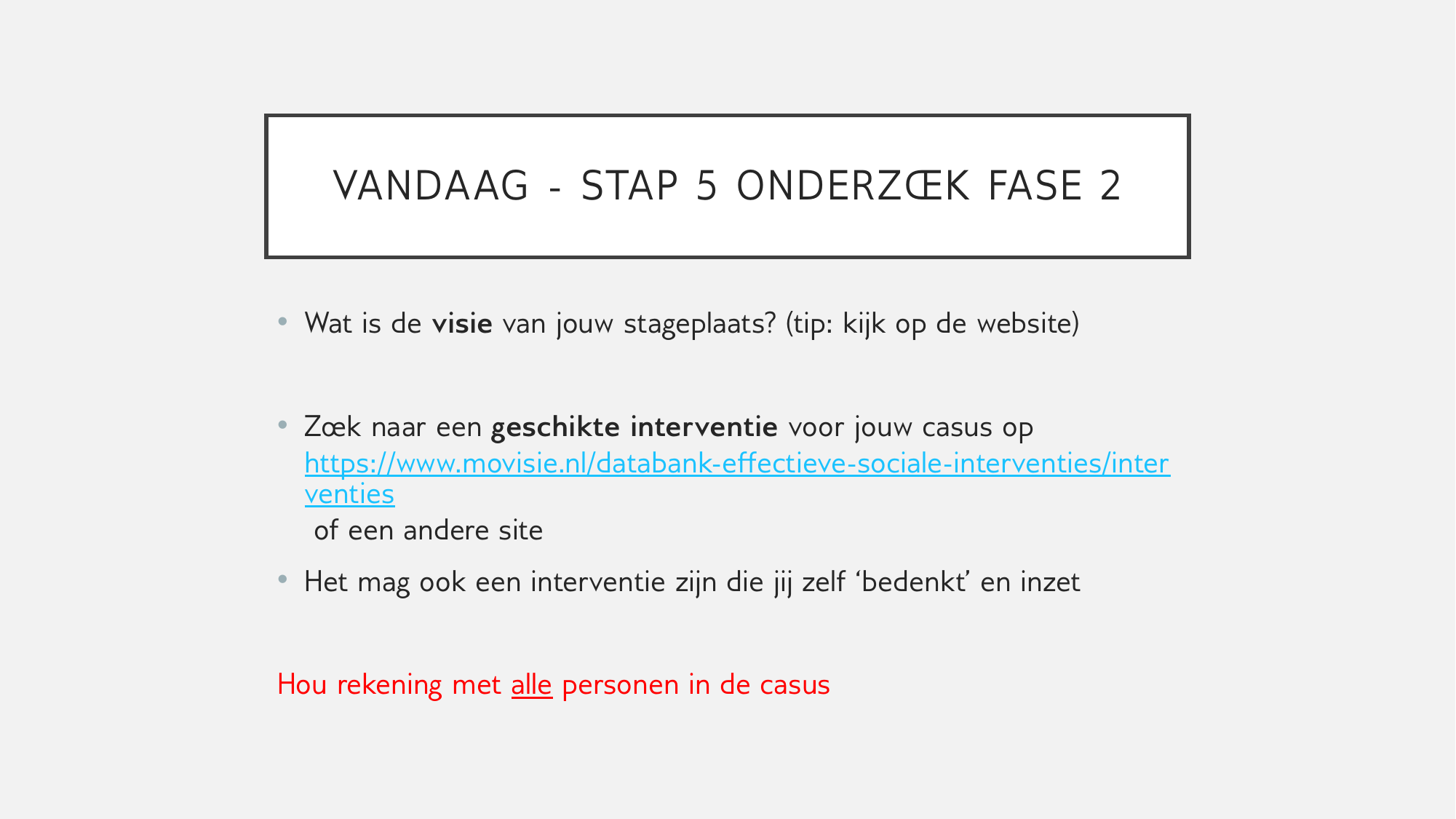

# Vandaag - Stap 5 onderzoek fase 2
Wat is de visie van jouw stageplaats? (tip: kijk op de website)

Zoek naar een geschikte interventie voor jouw casus op https://www.movisie.nl/databank-effectieve-sociale-interventies/interventies of een andere site
Het mag ook een interventie zijn die jij zelf ‘bedenkt’ en inzet

Hou rekening met alle personen in de casus